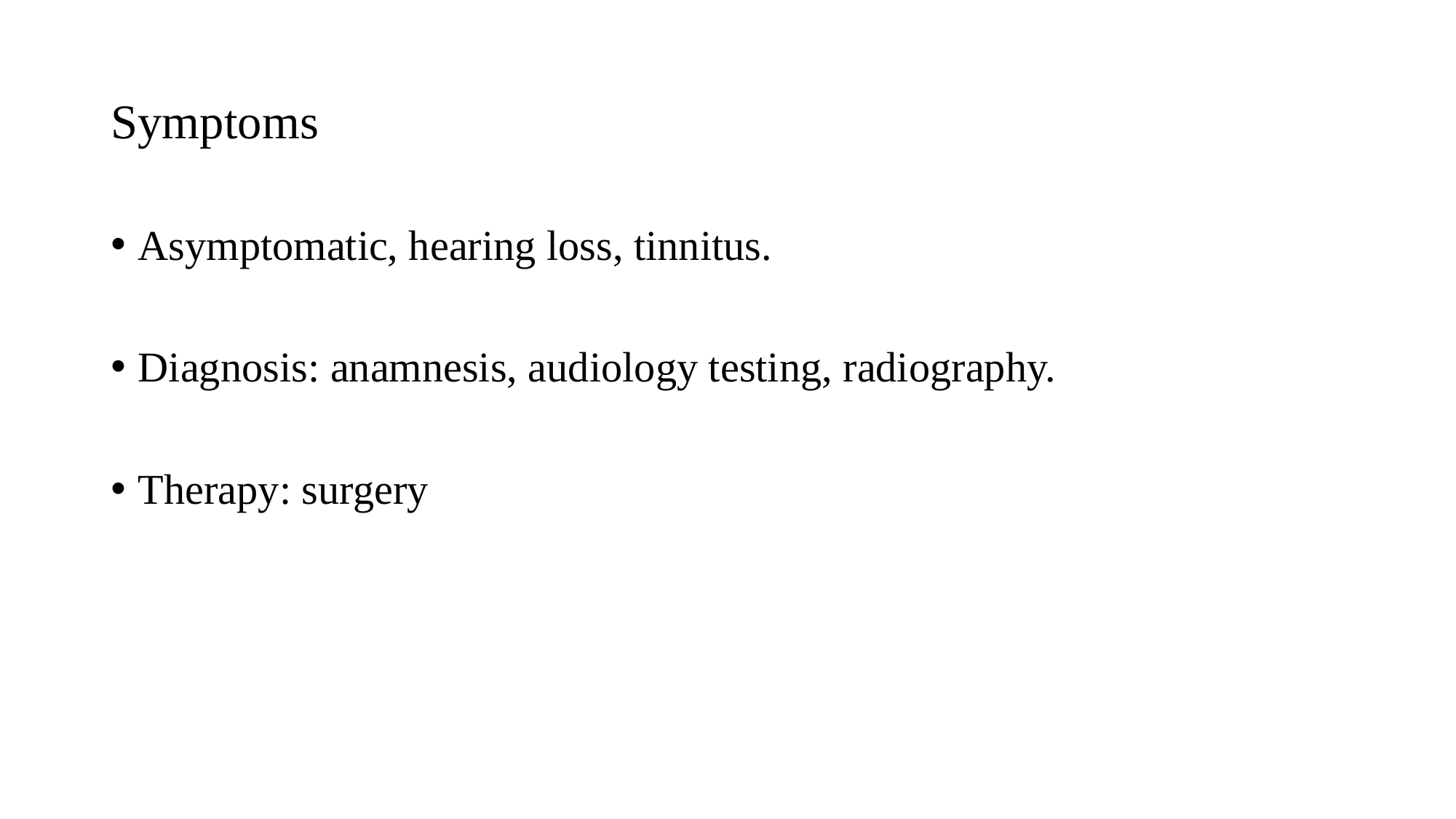

# Symptoms
Asymptomatic, hearing loss, tinnitus.

Diagnosis: anamnesis, audiology testing, radiography.

Therapy: surgery